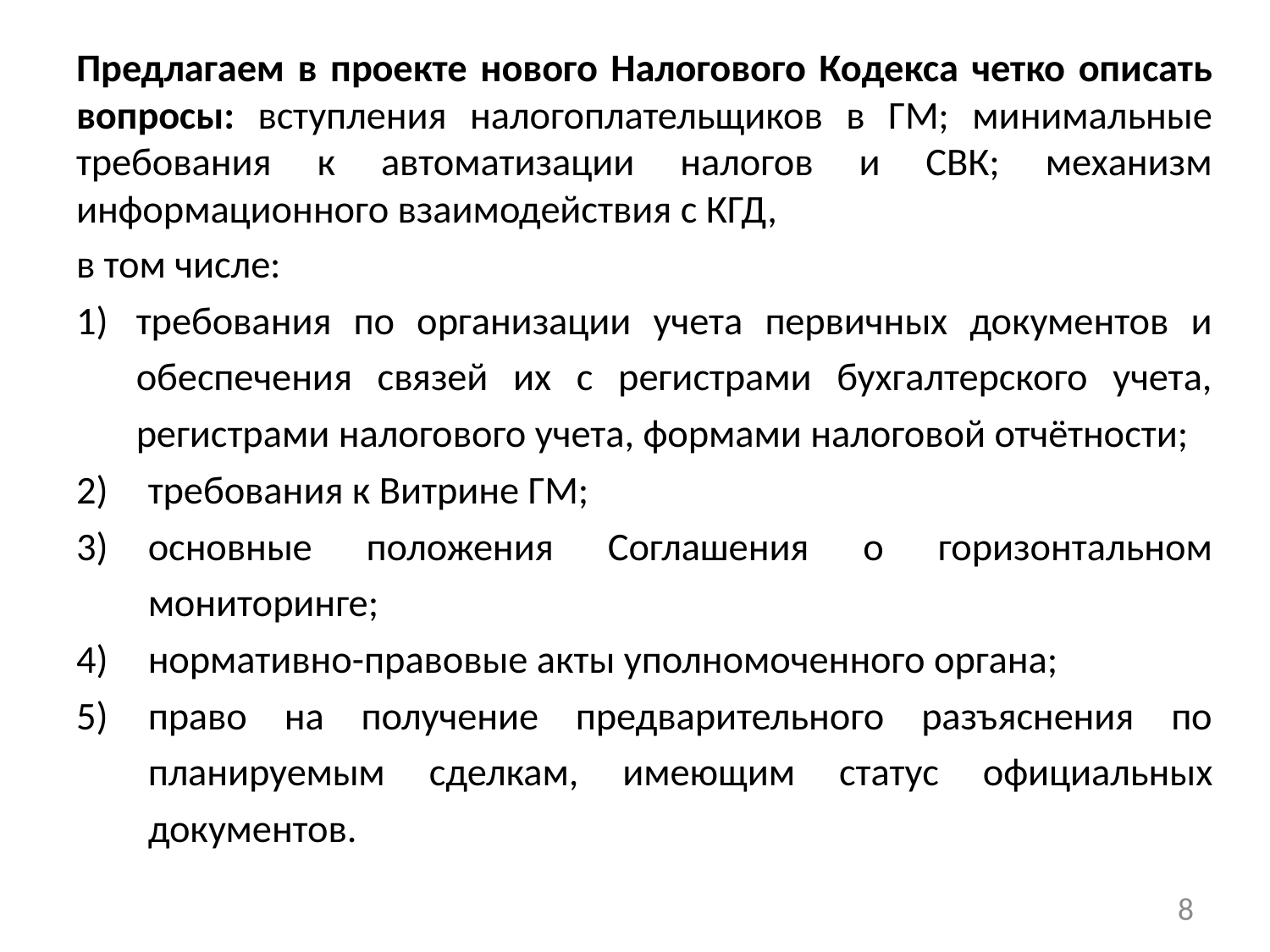

Предлагаем в проекте нового Налогового Кодекса четко описать вопросы: вступления налогоплательщиков в ГМ; минимальные требования к автоматизации налогов и СВК; механизм информационного взаимодействия с КГД,
в том числе:
требования по организации учета первичных документов и обеспечения связей их с регистрами бухгалтерского учета, регистрами налогового учета, формами налоговой отчётности;
требования к Витрине ГМ;
основные положения Соглашения о горизонтальном мониторинге;
нормативно-правовые акты уполномоченного органа;
право на получение предварительного разъяснения по планируемым сделкам, имеющим статус официальных документов.

8